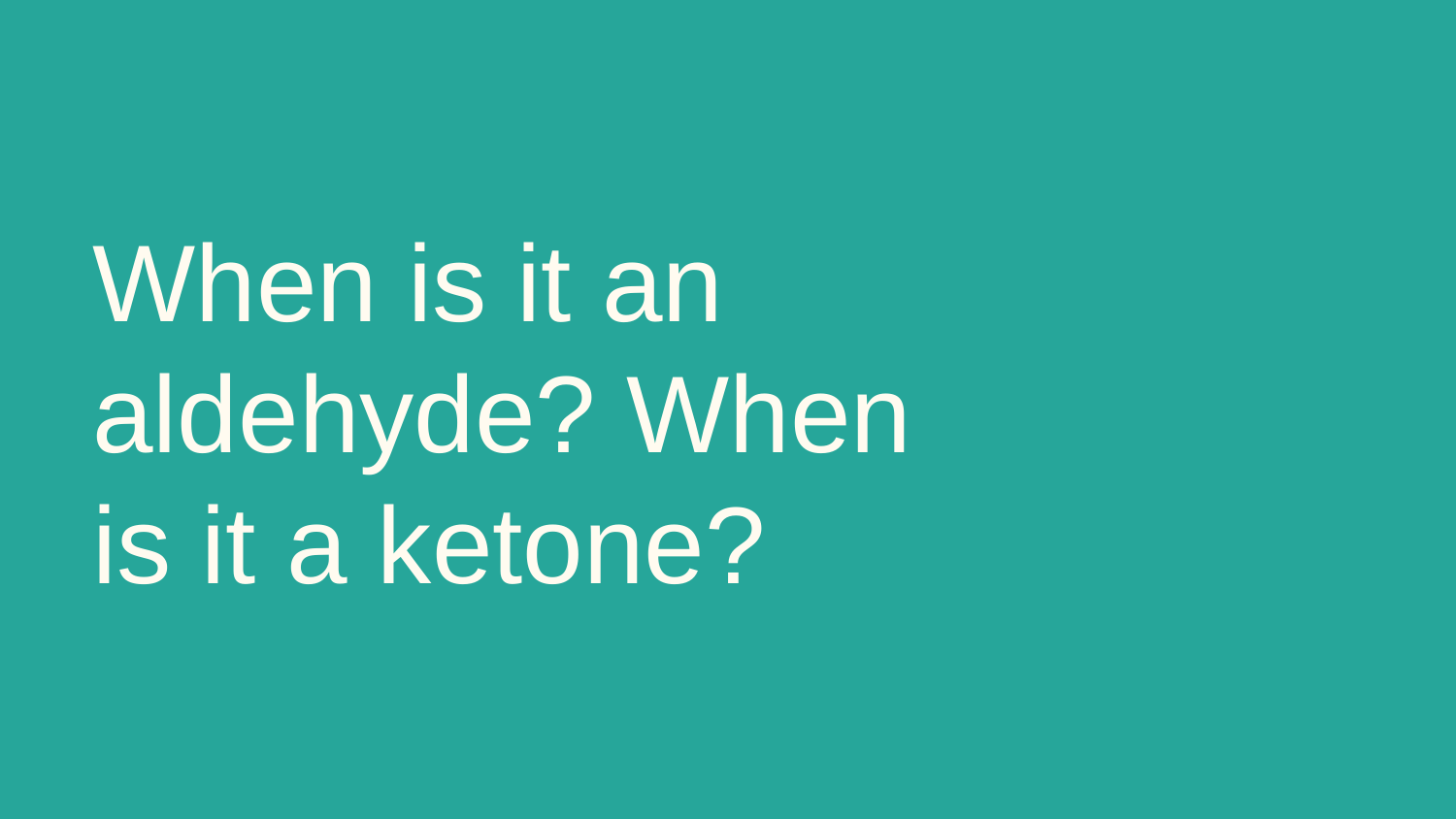

# When is it an aldehyde? When is it a ketone?